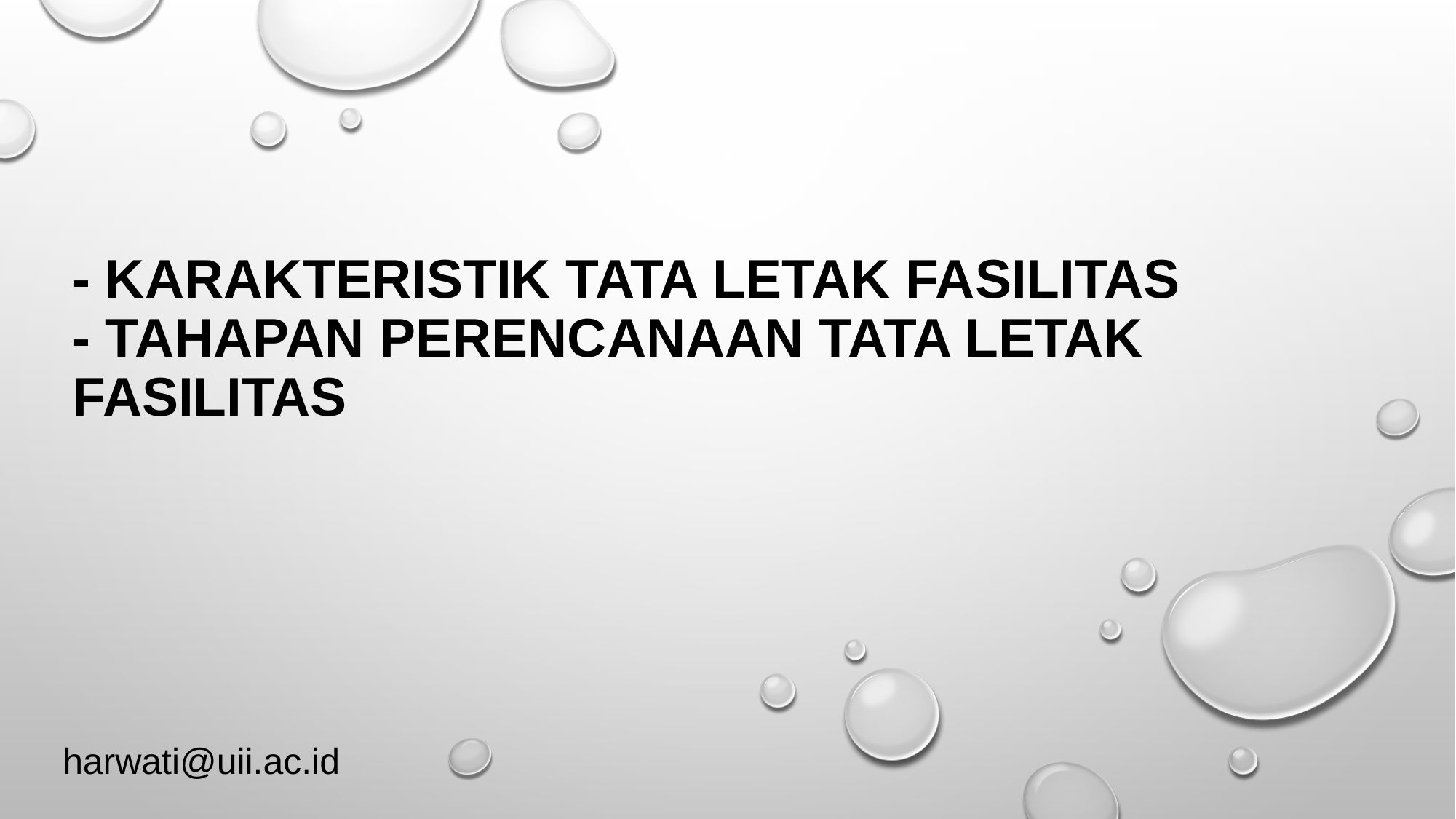

# - Karakteristik tata letak fasilitas - tahapan perencanaan tata letak fasilitas
harwati@uii.ac.id